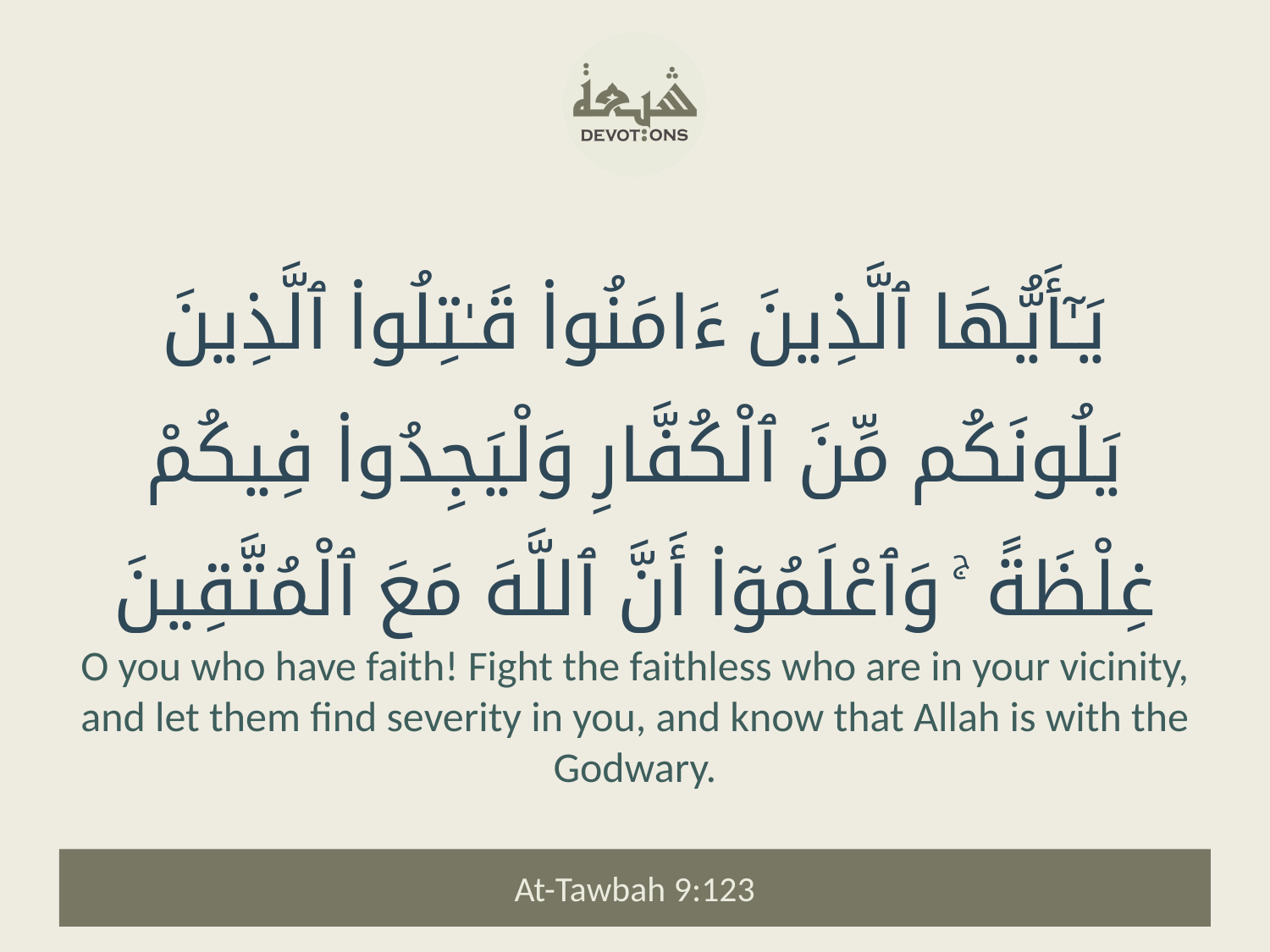

يَـٰٓأَيُّهَا ٱلَّذِينَ ءَامَنُوا۟ قَـٰتِلُوا۟ ٱلَّذِينَ يَلُونَكُم مِّنَ ٱلْكُفَّارِ وَلْيَجِدُوا۟ فِيكُمْ غِلْظَةً ۚ وَٱعْلَمُوٓا۟ أَنَّ ٱللَّهَ مَعَ ٱلْمُتَّقِينَ
O you who have faith! Fight the faithless who are in your vicinity, and let them find severity in you, and know that Allah is with the Godwary.
At-Tawbah 9:123